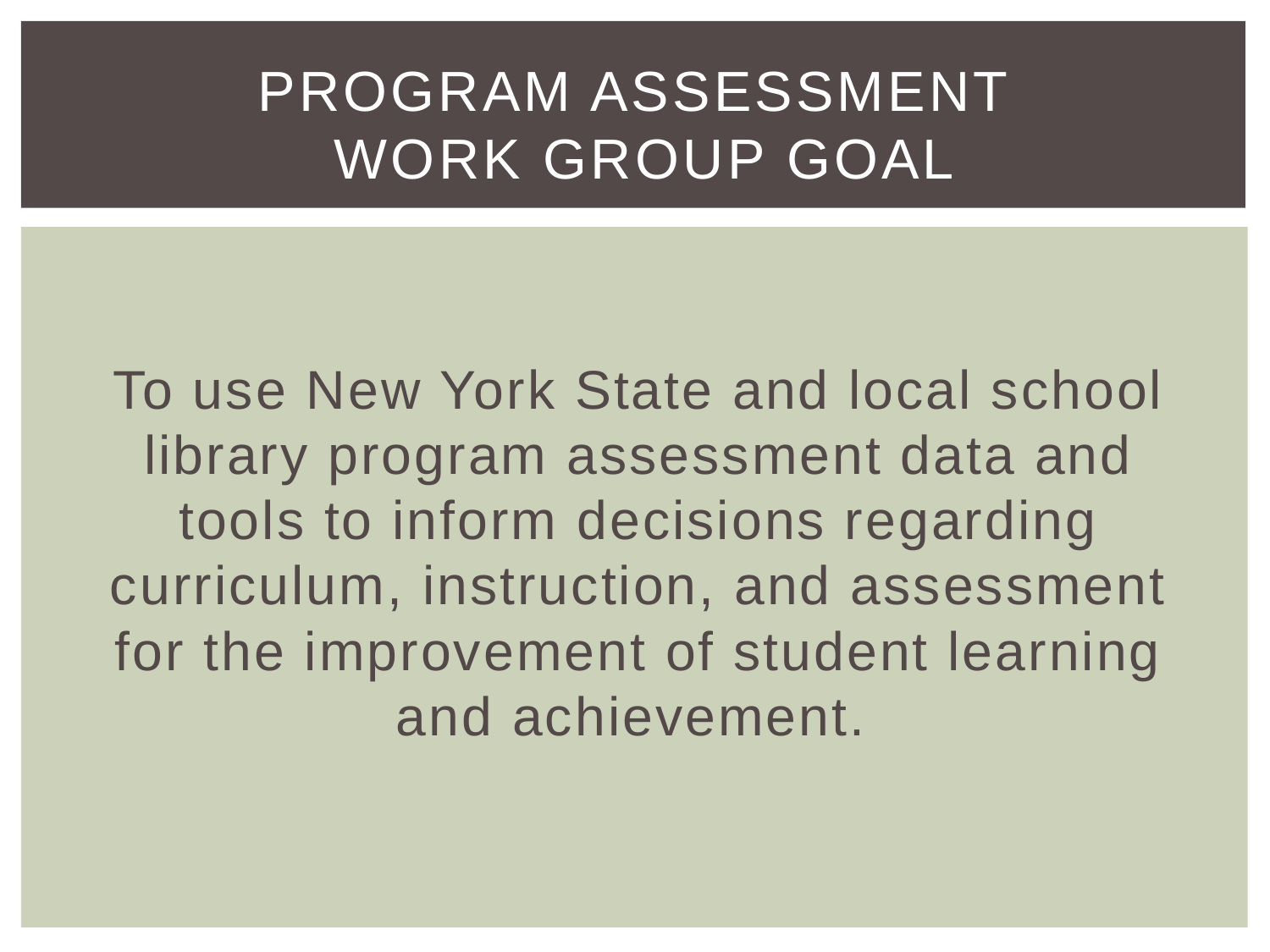

# Program Assessment Work Group GOAL

To use New York State and local school library program assessment data and tools to inform decisions regarding curriculum, instruction, and assessment for the improvement of student learning and achievement.